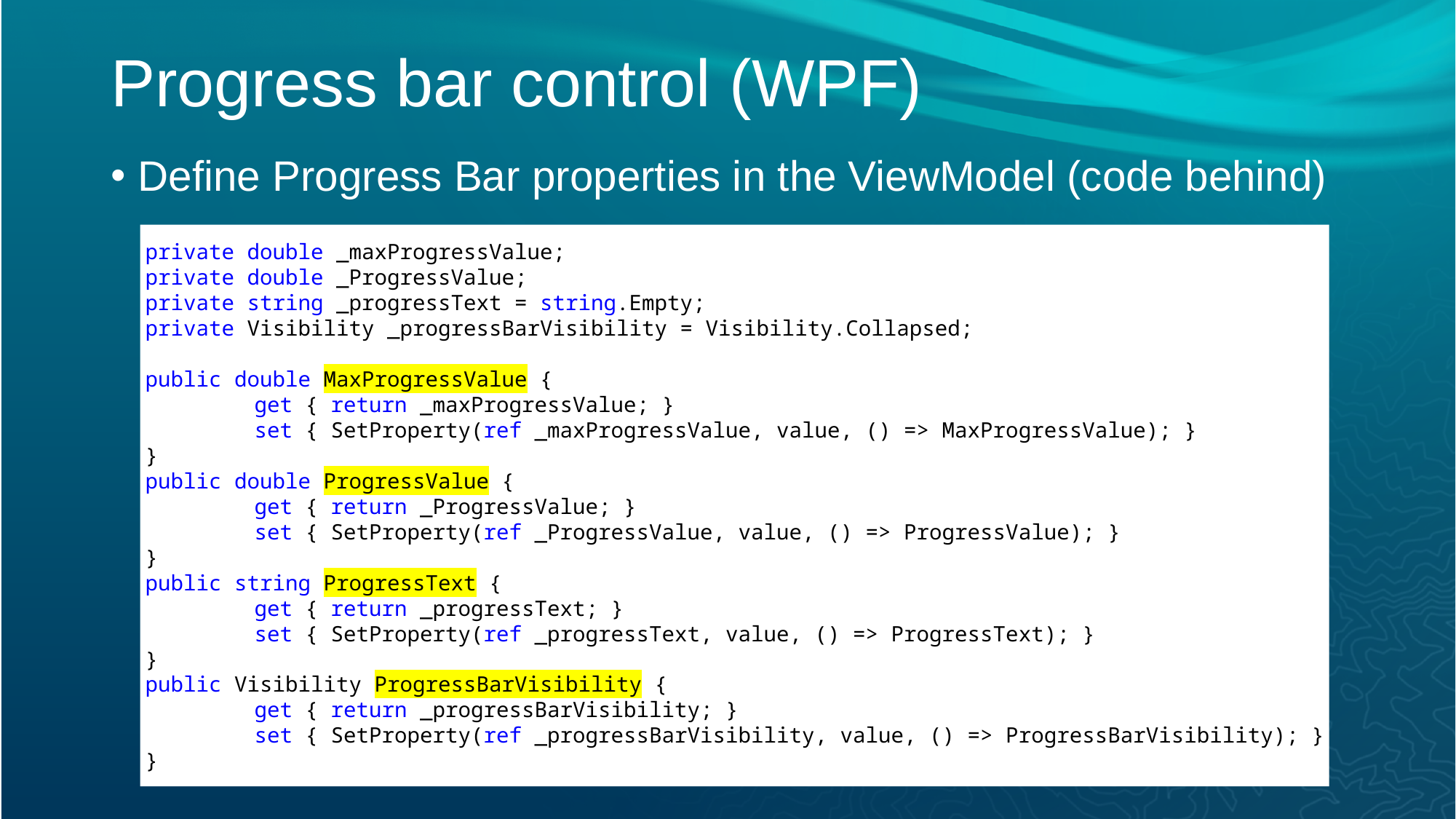

# Progress bar control (WPF)
Define Progress Bar properties in the ViewModel (code behind)
private double _maxProgressValue;
private double _ProgressValue;
private string _progressText = string.Empty;
private Visibility _progressBarVisibility = Visibility.Collapsed;

public double MaxProgressValue {
	get { return _maxProgressValue; }
	set { SetProperty(ref _maxProgressValue, value, () => MaxProgressValue); }
}
public double ProgressValue {
	get { return _ProgressValue; }
	set { SetProperty(ref _ProgressValue, value, () => ProgressValue); }
}
public string ProgressText {
	get { return _progressText; }
	set { SetProperty(ref _progressText, value, () => ProgressText); }
}
public Visibility ProgressBarVisibility {
	get { return _progressBarVisibility; }
	set { SetProperty(ref _progressBarVisibility, value, () => ProgressBarVisibility); }
}